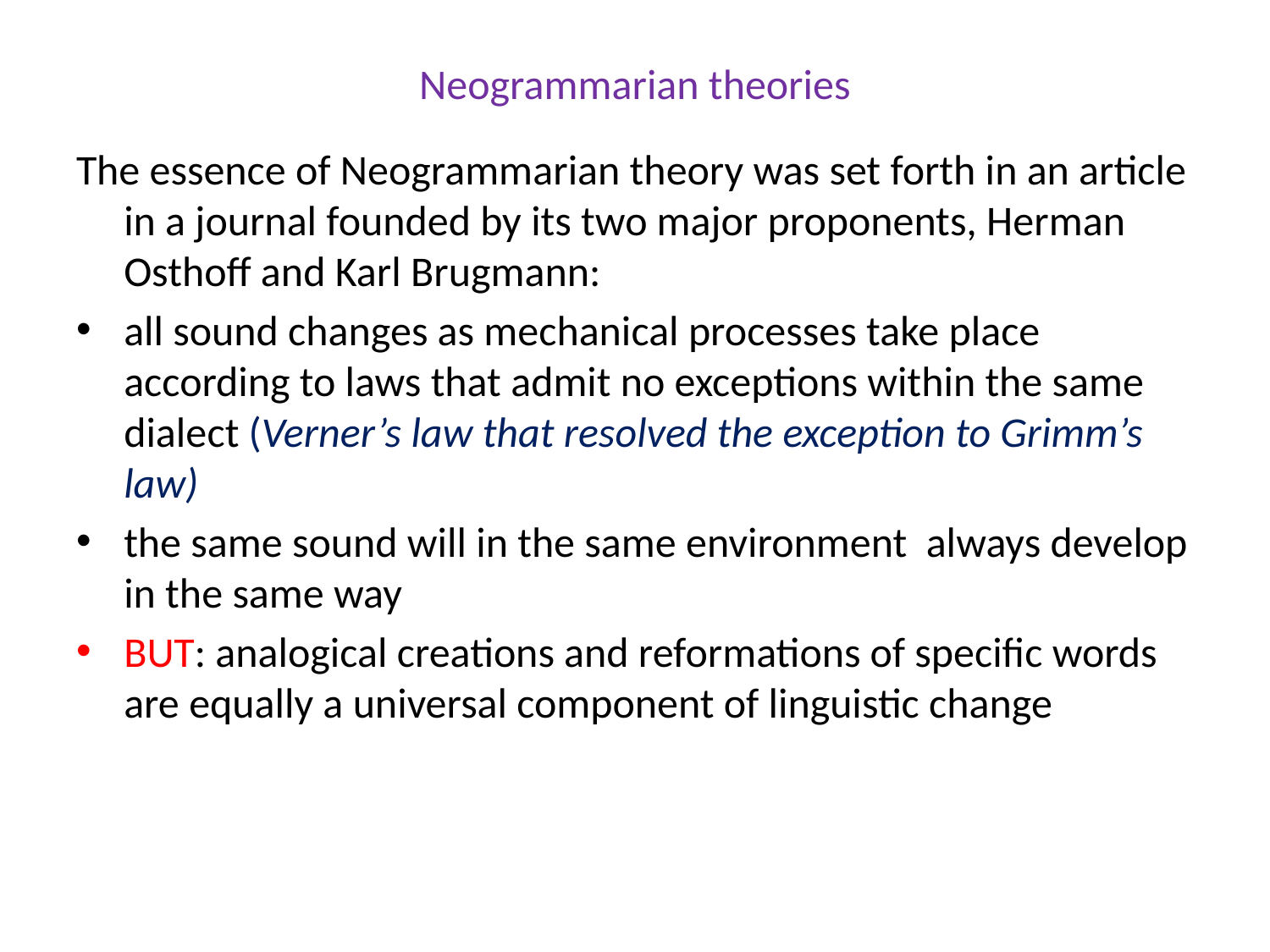

# Neogrammarian theories
The essence of Neogrammarian theory was set forth in an article in a journal founded by its two major proponents, Herman Osthoff and Karl Brugmann:
all sound changes as mechanical processes take place according to laws that admit no exceptions within the same dialect (Verner’s law that resolved the exception to Grimm’s law)
the same sound will in the same environment  always develop in the same way
BUT: analogical creations and reformations of specific words are equally a universal component of linguistic change